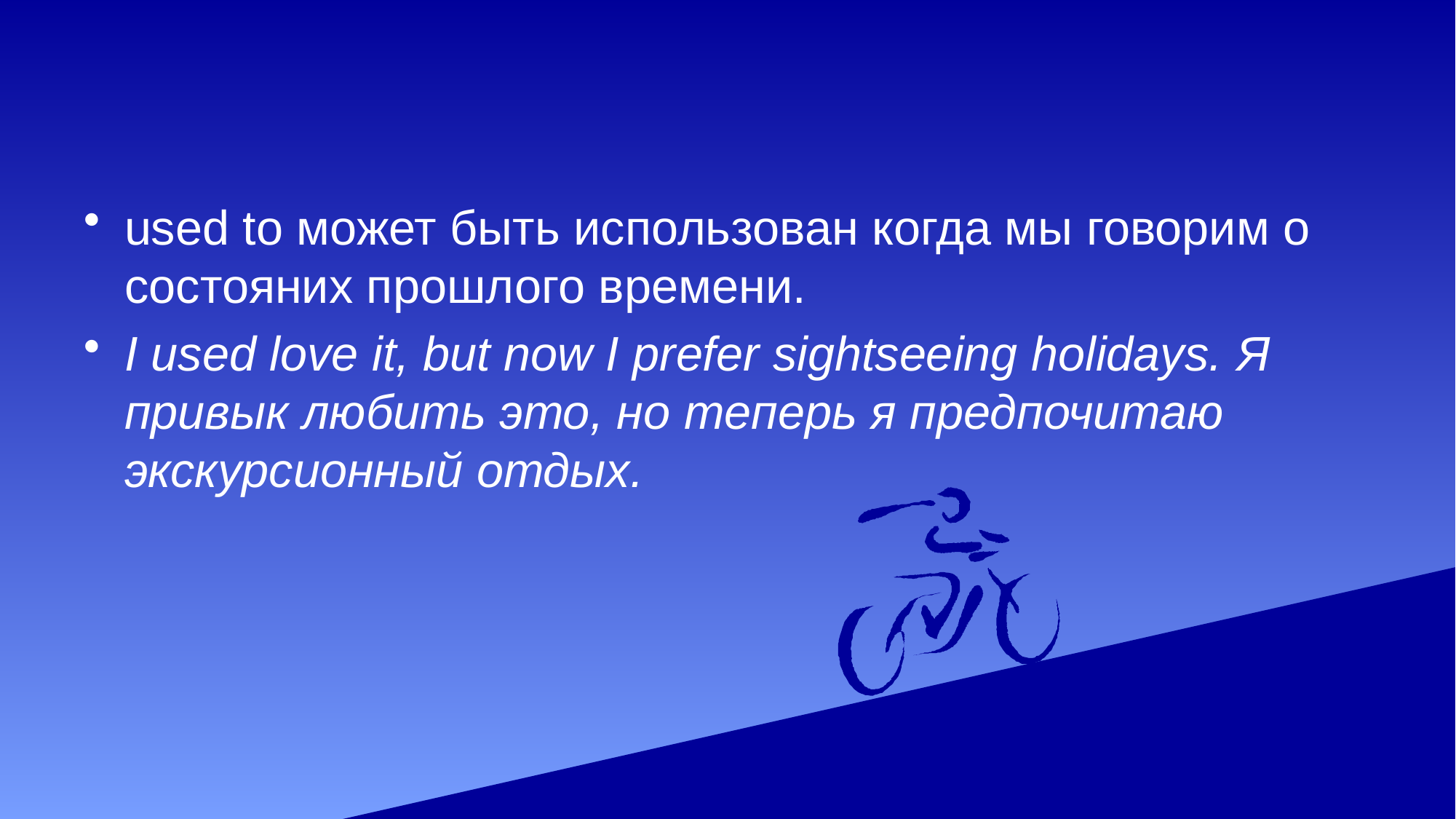

#
used to может быть использован когда мы говорим о состояних прошлого времени.
I used love it, but now I prefer sightseeing holidays. Я привык любить это, но теперь я предпочитаю экскурсионный отдых.